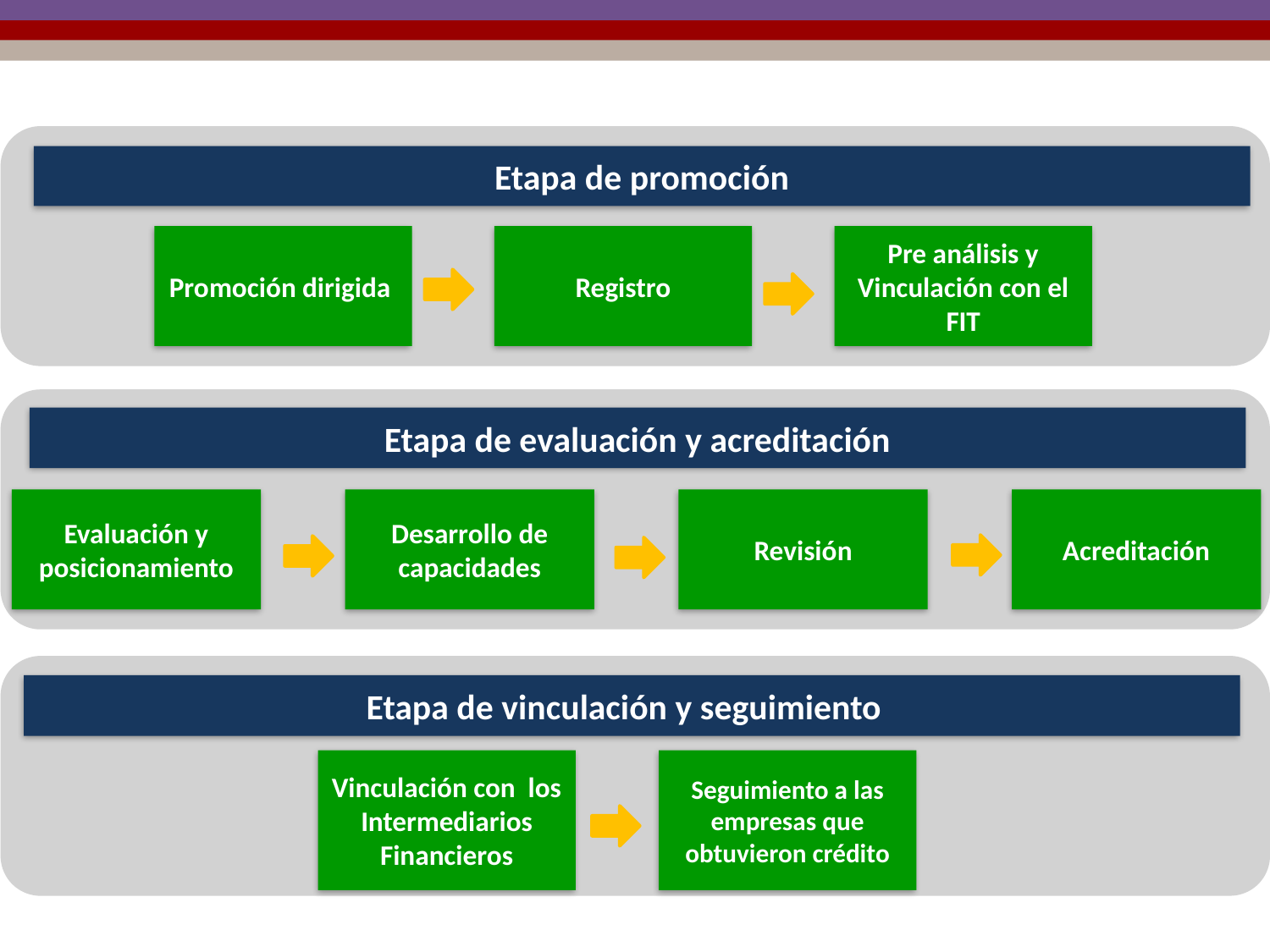

Etapa de promoción
Promoción dirigida
Registro
Pre análisis y Vinculación con el FIT

Etapa de evaluación y acreditación
Evaluación y posicionamiento
Desarrollo de capacidades
Revisión
Acreditación

Etapa de vinculación y seguimiento
Vinculación con  los Intermediarios Financieros
Seguimiento a las empresas que obtuvieron crédito